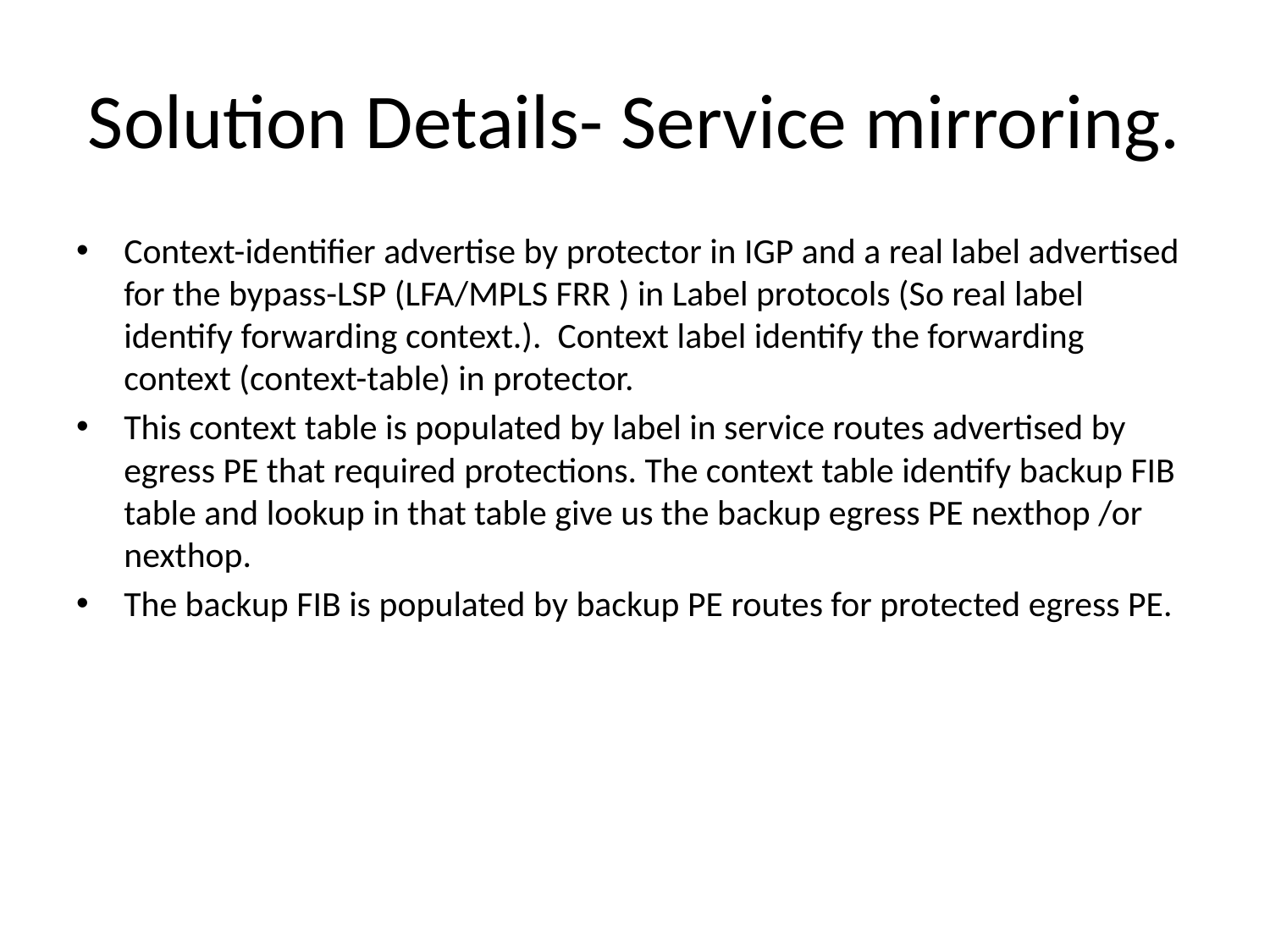

# Solution Details- Service mirroring.
Context-identifier advertise by protector in IGP and a real label advertised for the bypass-LSP (LFA/MPLS FRR ) in Label protocols (So real label identify forwarding context.).  Context label identify the forwarding context (context-table) in protector.
This context table is populated by label in service routes advertised by egress PE that required protections. The context table identify backup FIB table and lookup in that table give us the backup egress PE nexthop /or nexthop.
The backup FIB is populated by backup PE routes for protected egress PE.